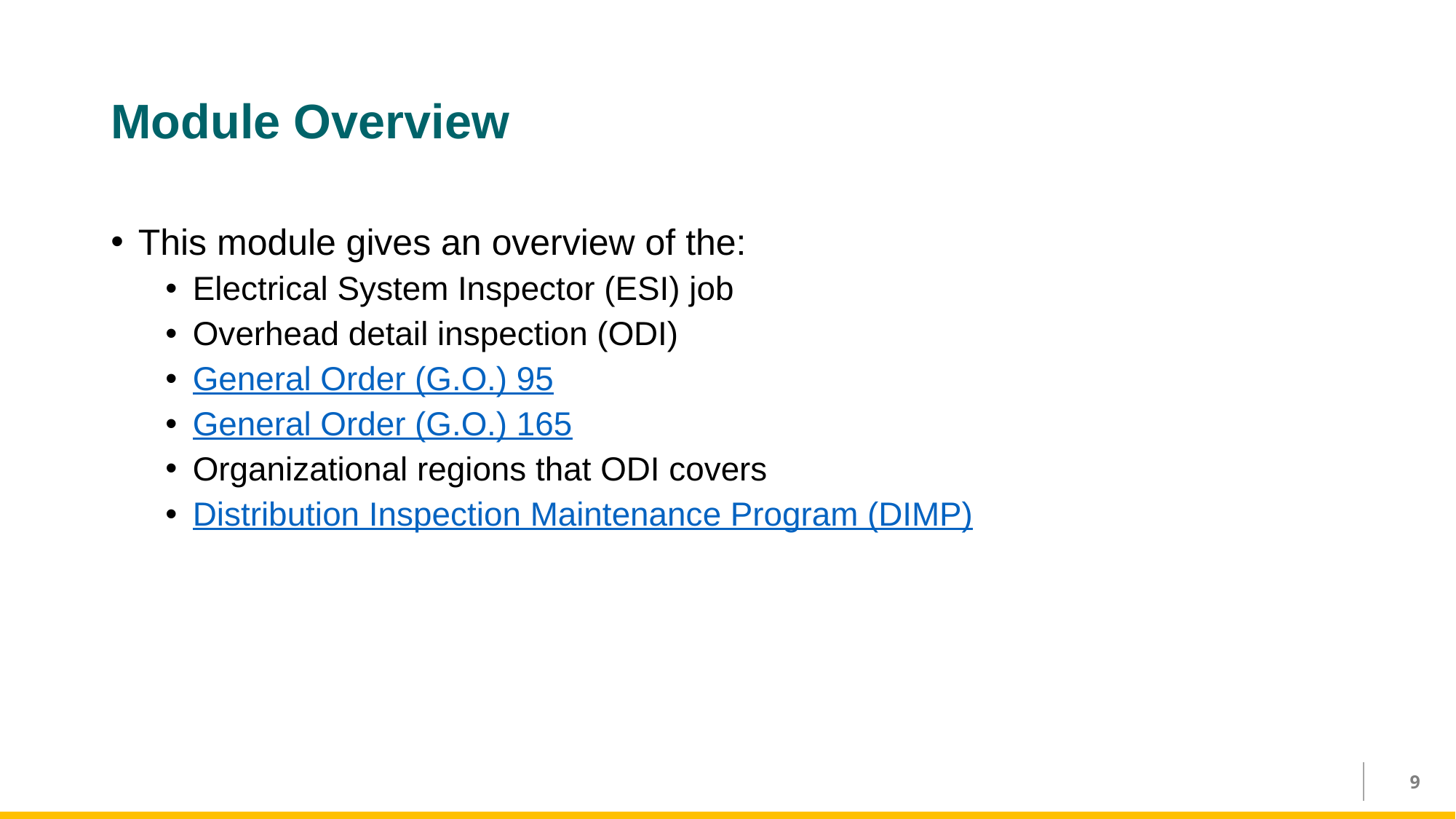

# Module Overview
This module gives an overview of the:
Electrical System Inspector (ESI) job
Overhead detail inspection (ODI)
General Order (G.O.) 95
General Order (G.O.) 165
Organizational regions that ODI covers
Distribution Inspection Maintenance Program (DIMP)